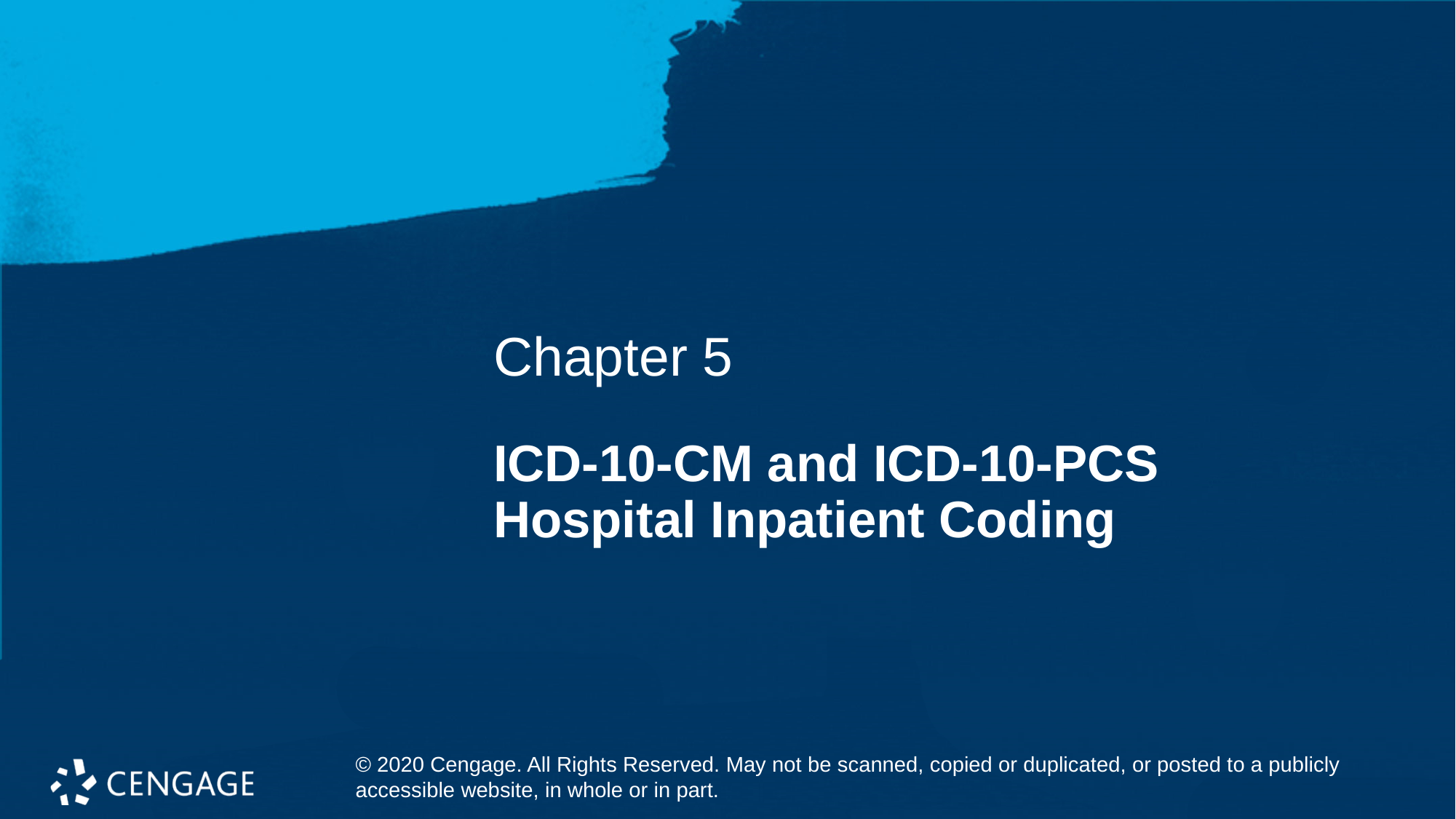

Chapter 5
# ICD-10-CM and ICD-10-PCS Hospital Inpatient Coding